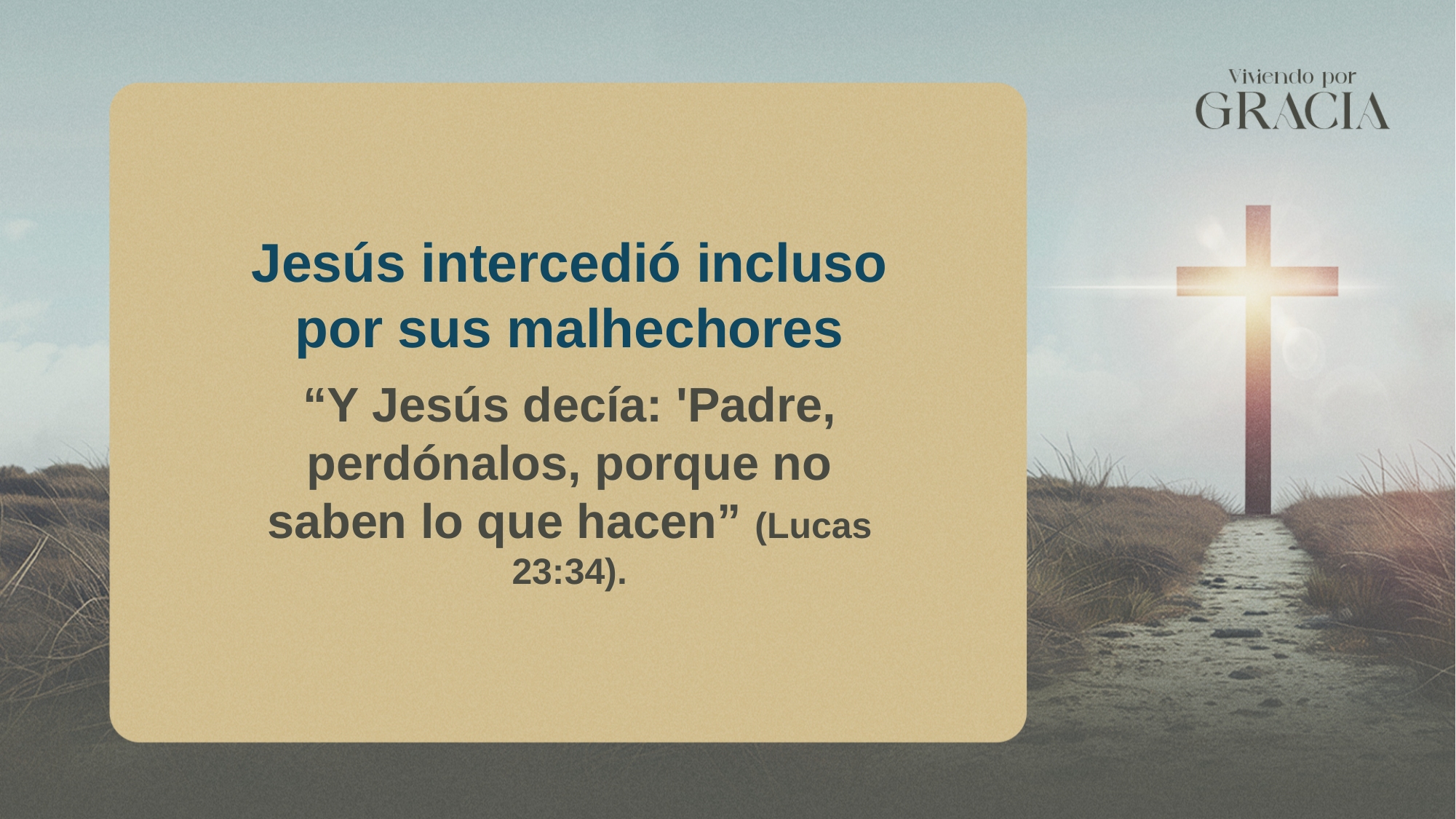

Jesús intercedió incluso por sus malhechores
“Y Jesús decía: 'Padre, perdónalos, porque no saben lo que hacen” (Lucas 23:34).